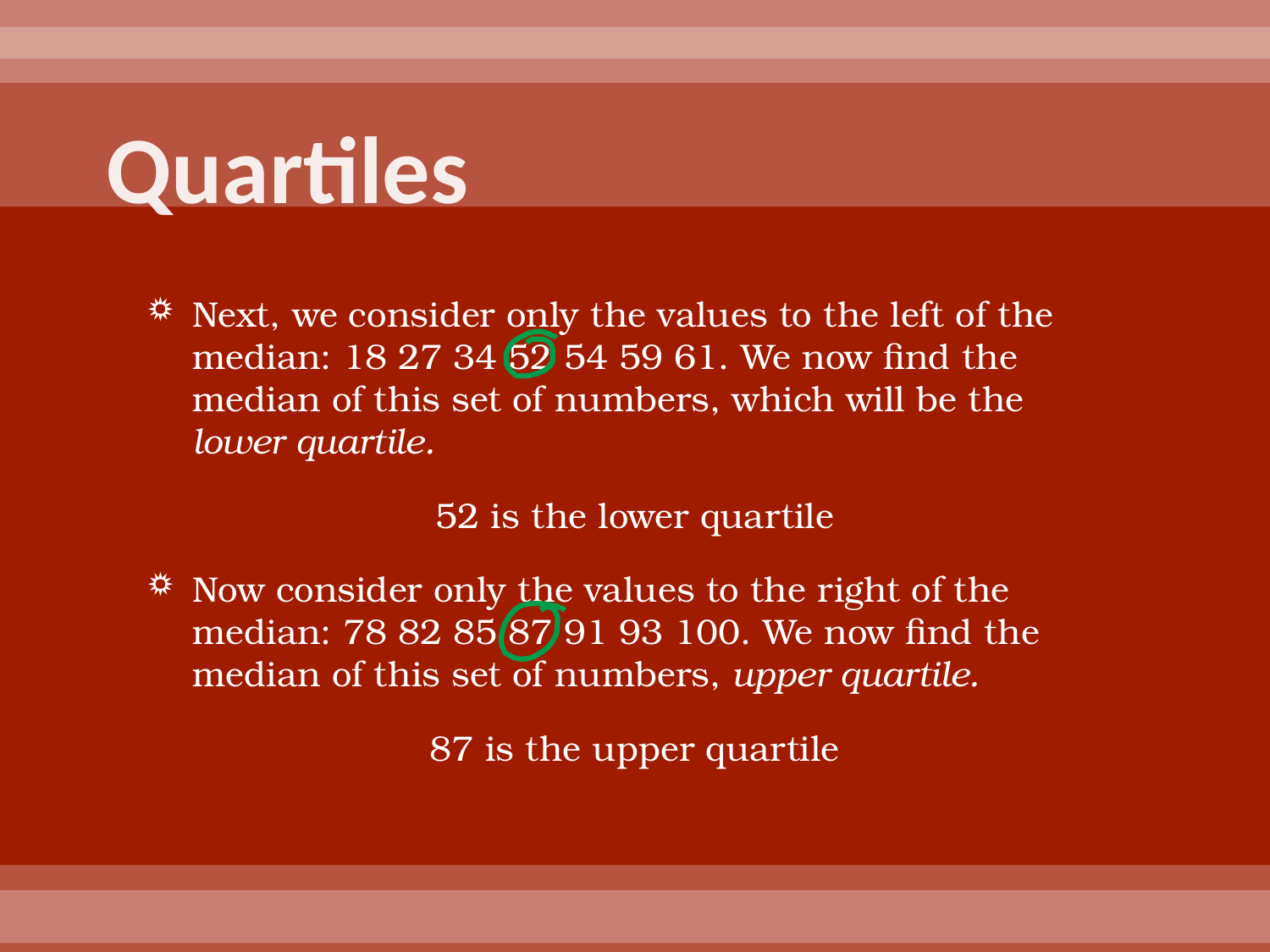

# Quartiles
Next, we consider only the values to the left of the median: 18 27 34 52 54 59 61. We now find the median of this set of numbers, which will be the lower quartile.
52 is the lower quartile
Now consider only the values to the right of the median: 78 82 85 87 91 93 100. We now find the median of this set of numbers, upper quartile.
87 is the upper quartile